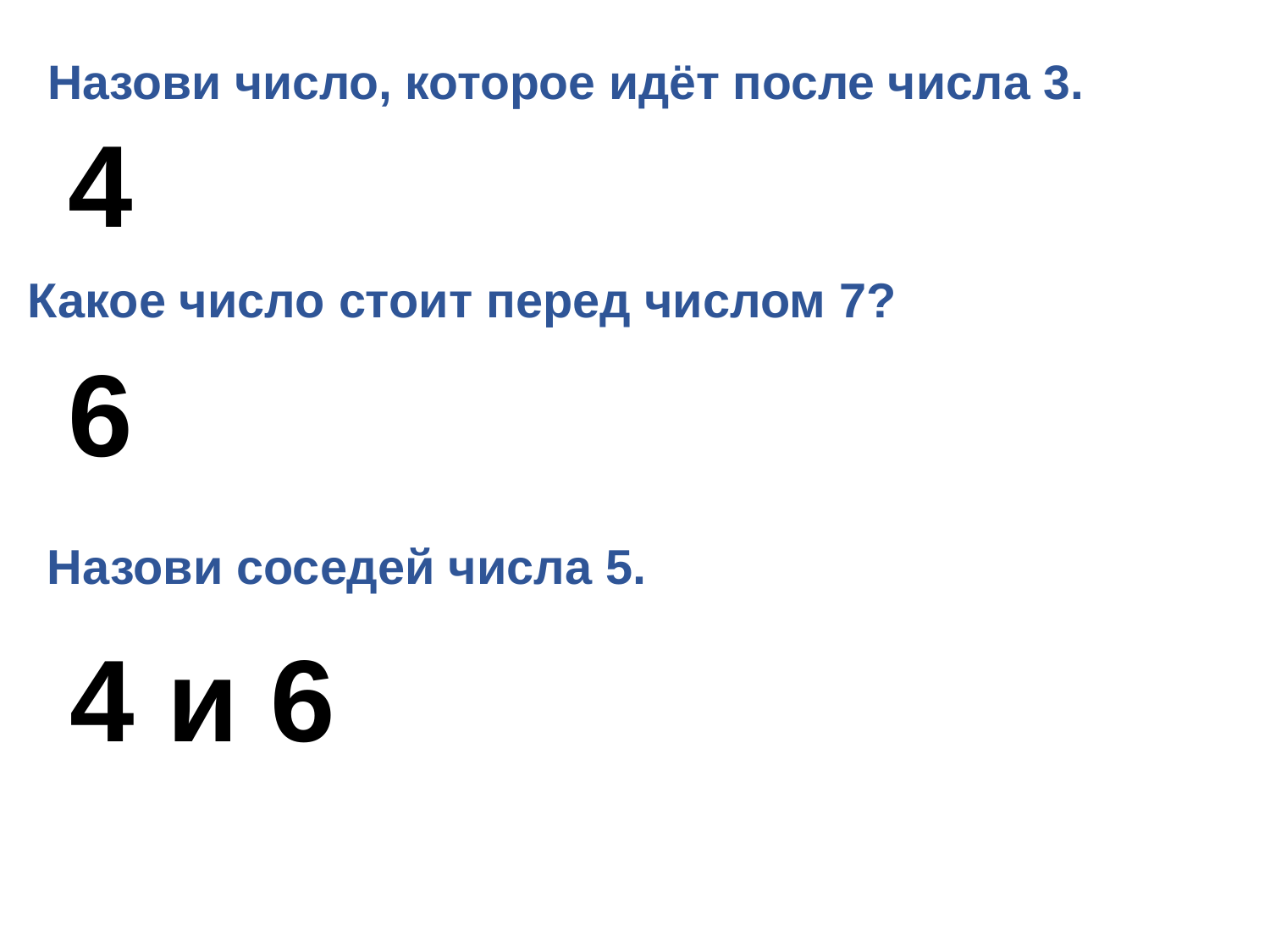

# Назови число, которое идёт после числа 3.
4
Какое число стоит перед числом 7?
6
Назови соседей числа 5.
4 и 6